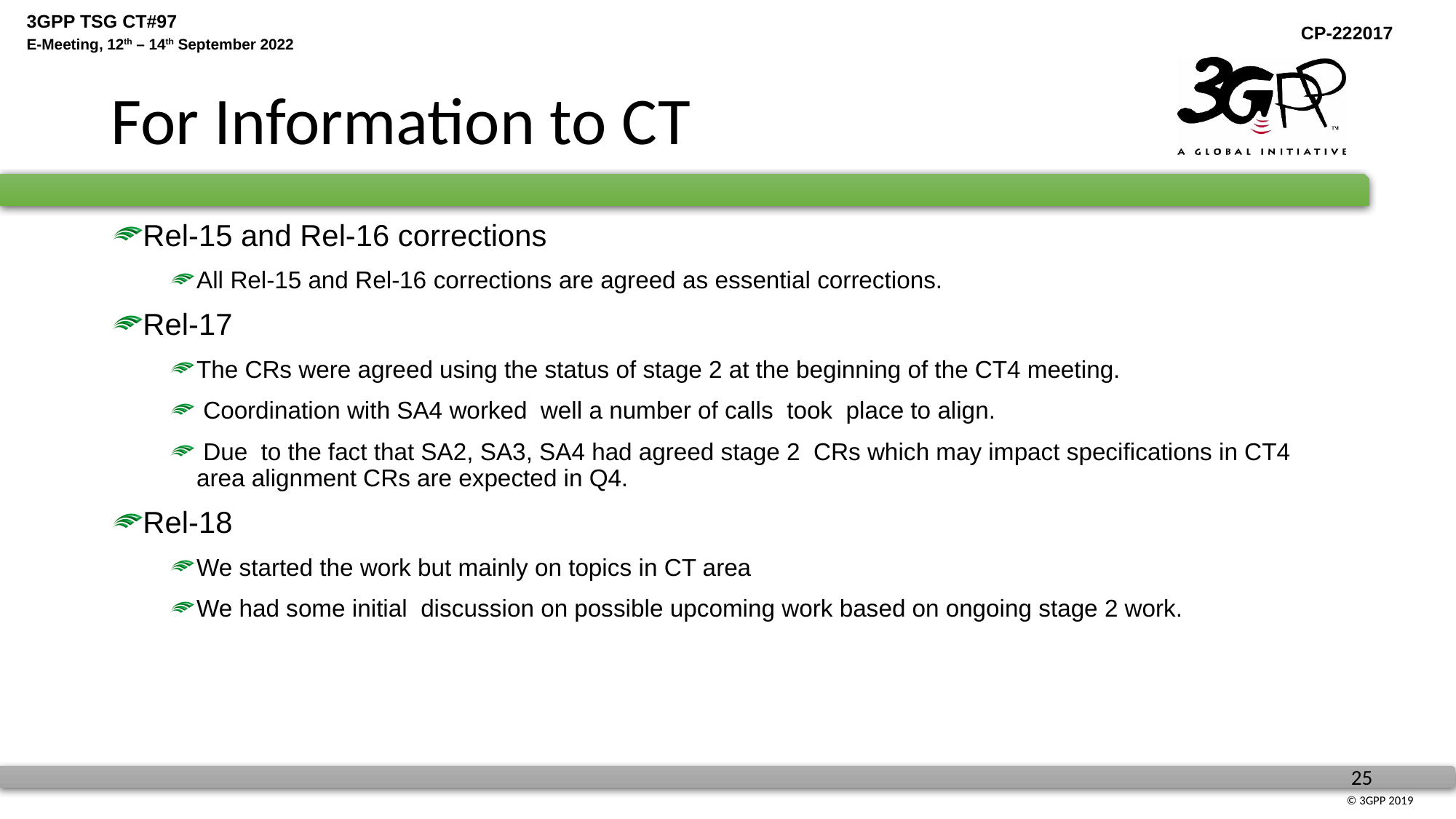

# For Information to CT
Rel-15 and Rel-16 corrections
All Rel-15 and Rel-16 corrections are agreed as essential corrections.
Rel-17
The CRs were agreed using the status of stage 2 at the beginning of the CT4 meeting.
 Coordination with SA4 worked  well a number of calls  took  place to align.
 Due  to the fact that SA2, SA3, SA4 had agreed stage 2  CRs which may impact specifications in CT4 area alignment CRs are expected in Q4.
Rel-18
We started the work but mainly on topics in CT area
We had some initial  discussion on possible upcoming work based on ongoing stage 2 work.